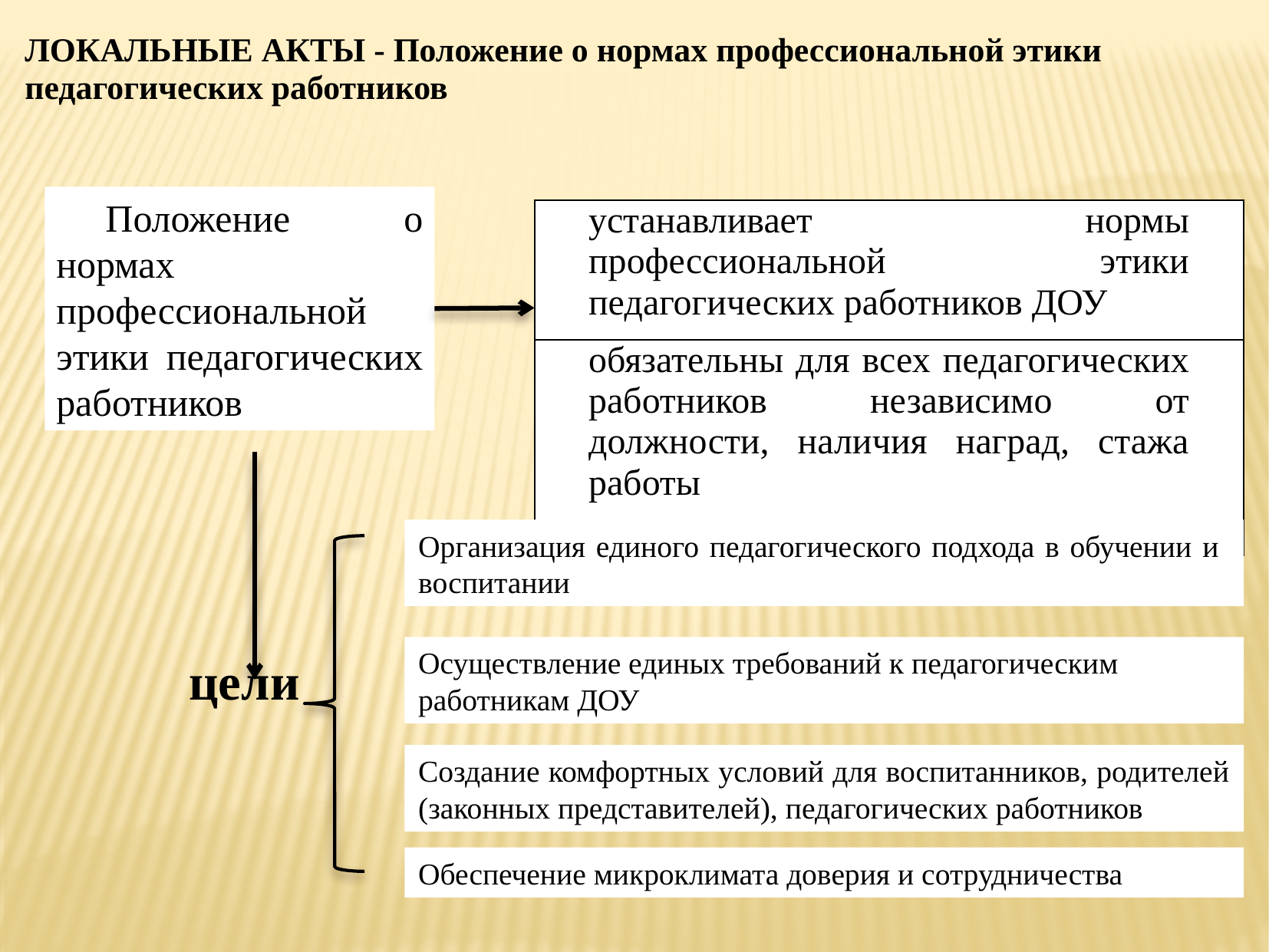

Обеспечение микроклимата доверия и сотрудничества

| ЛОКАЛЬНЫЕ АКТЫ - Положение о нормах профессиональной этики педагогических работников |
| --- |
Положение о нормах профессиональной этики педагогических работников
| устанавливает нормы профессиональной этики педагогических работников ДОУ |
| --- |
| обязательны для всех педагогических работников независимо от должности, наличия наград, стажа работы |
Организация единого педагогического подхода в обучении и  воспитании

Осуществление единых требований к педагогическим
работникам ДОУ
| цели |
| --- |
Создание комфортных условий для воспитанников, родителей (законных представителей), педагогических работников
Обеспечение микроклимата доверия и сотрудничества